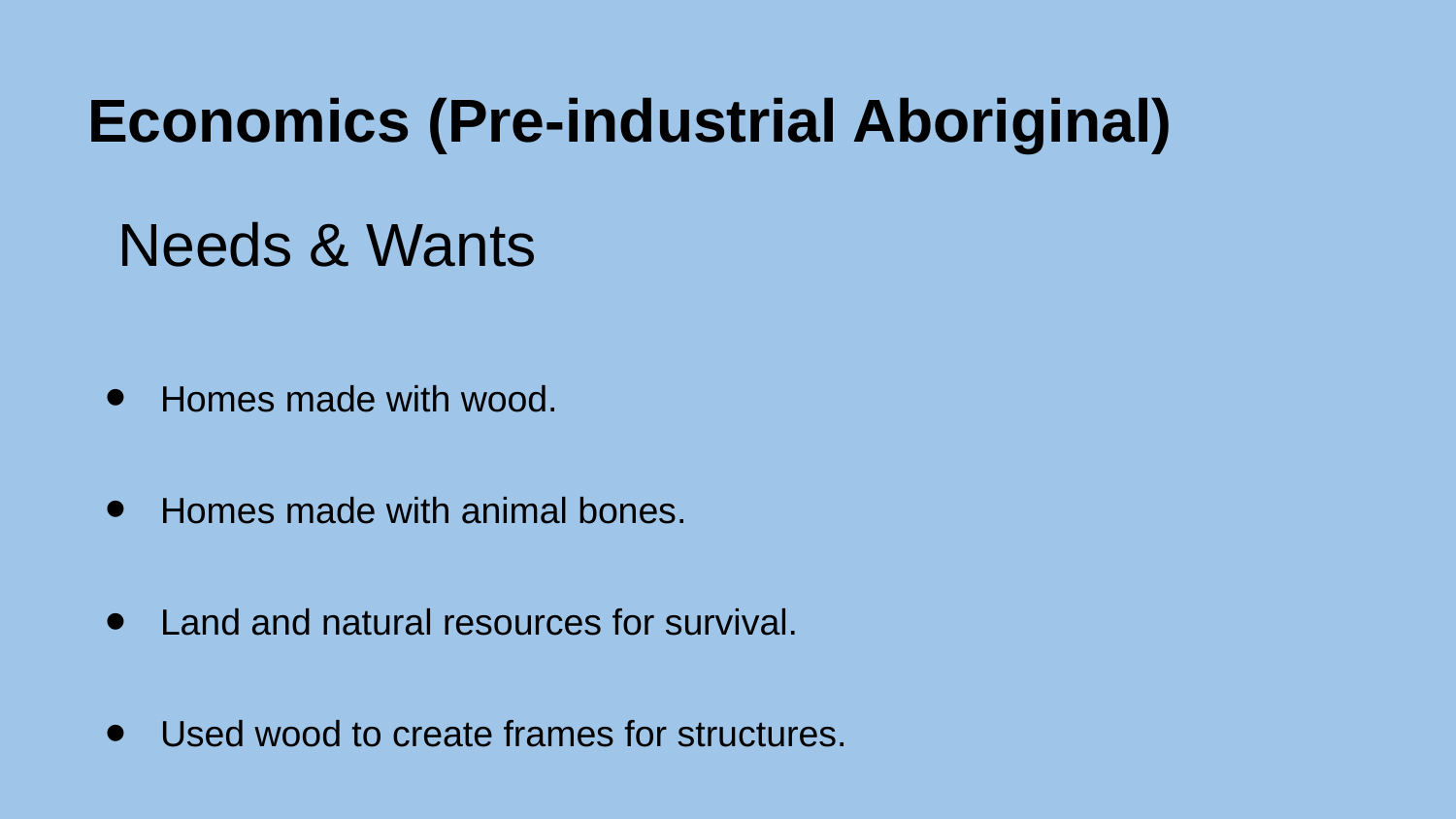

# Economics (Pre-industrial Aboriginal)
Needs & Wants

Homes made with wood.

Homes made with animal bones.

Land and natural resources for survival.

Used wood to create frames for structures.